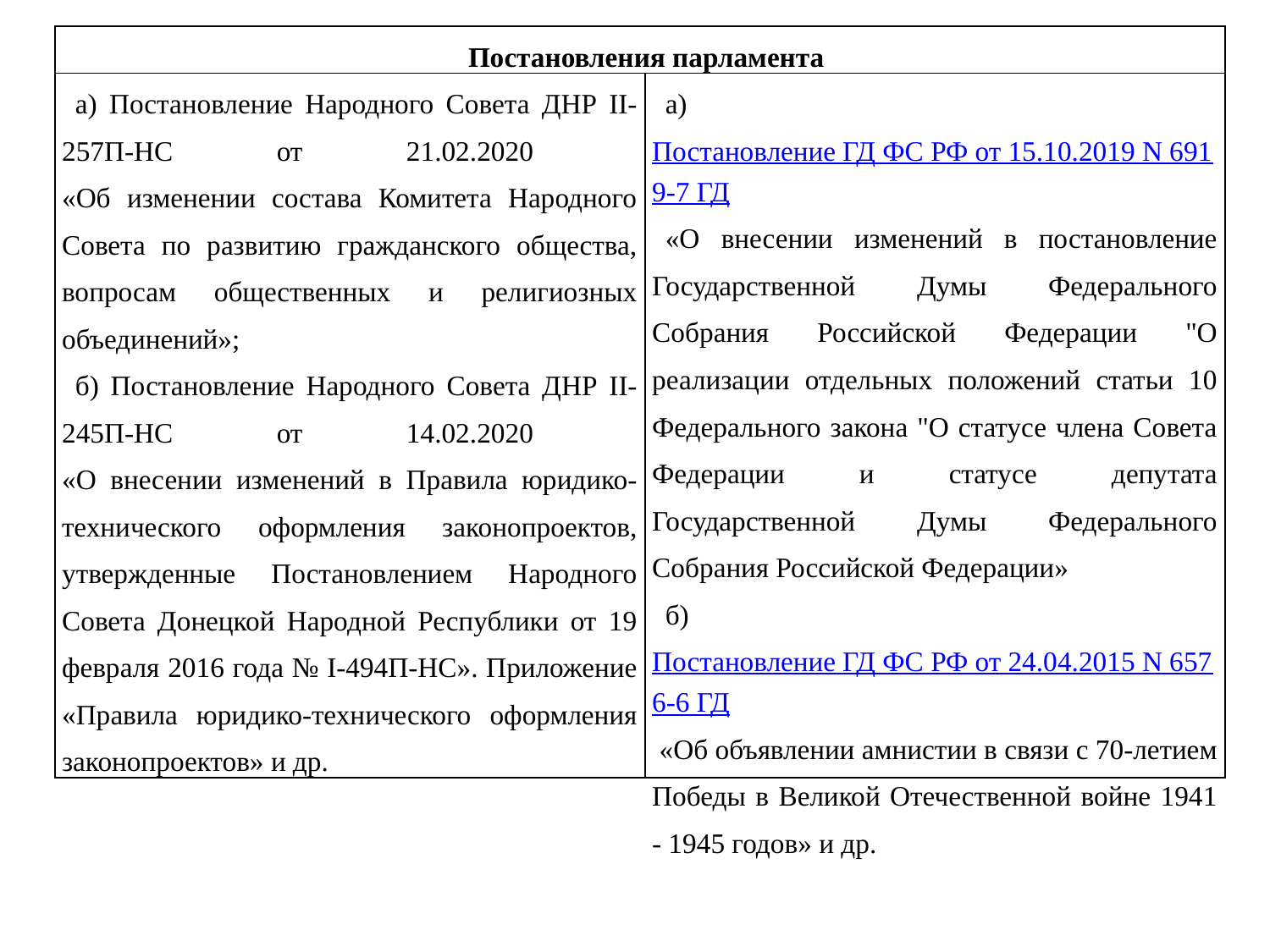

| Постановления парламента |  |
| --- | --- |
| а) Постановление Народного Совета ДНР II-257П-НС от 21.02.2020 «Об изменении состава Комитета Народного Совета по развитию гражданского общества, вопросам общественных и религиозных объединений»; б) Постановление Народного Совета ДНР II-245П-НС от 14.02.2020 «О внесении изменений в Правила юридико-технического оформления законопроектов, утвержденные Постановлением Народного Совета Донецкой Народной Республики от 19 февраля 2016 года № I-494П-НС». Приложение «Правила юридико-технического оформления законопроектов» и др. | а) Постановление ГД ФС РФ от 15.10.2019 N 6919-7 ГД «О внесении изменений в постановление Государственной Думы Федерального Собрания Российской Федерации "О реализации отдельных положений статьи 10 Федерального закона "О статусе члена Совета Федерации и статусе депутата Государственной Думы Федерального Собрания Российской Федерации» б) Постановление ГД ФС РФ от 24.04.2015 N 6576-6 ГД «Об объявлении амнистии в связи с 70-летием Победы в Великой Отечественной войне 1941 - 1945 годов» и др. |